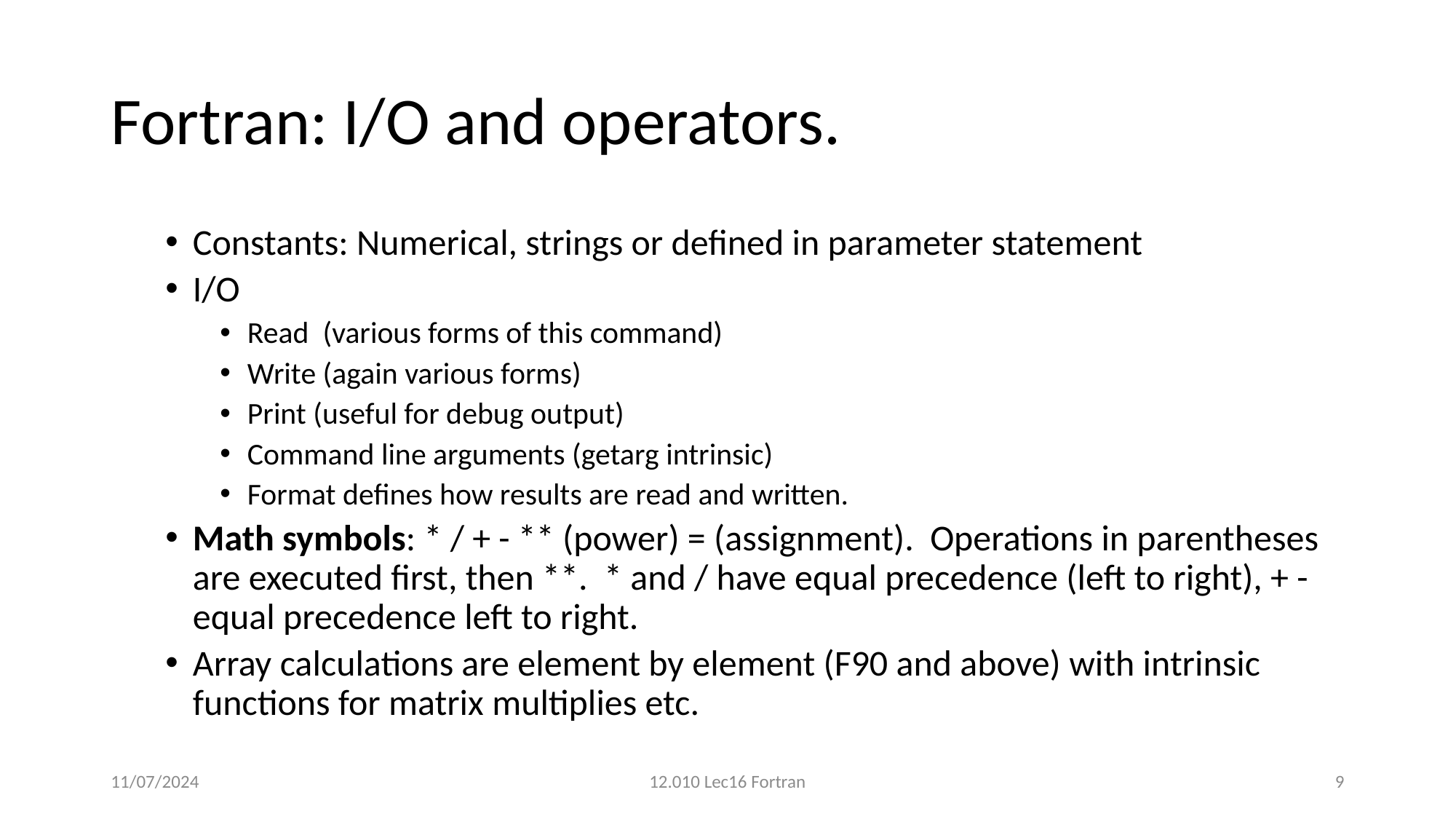

# Fortran: I/O and operators.
Constants: Numerical, strings or defined in parameter statement
I/O
Read  (various forms of this command)
Write (again various forms)
Print (useful for debug output)
Command line arguments (getarg intrinsic)
Format defines how results are read and written.
Math symbols: * / + - ** (power) = (assignment).  Operations in parentheses are executed first, then **.  * and / have equal precedence (left to right), + - equal precedence left to right.
Array calculations are element by element (F90 and above) with intrinsic functions for matrix multiplies etc.
11/07/2024
12.010 Lec16 Fortran
9